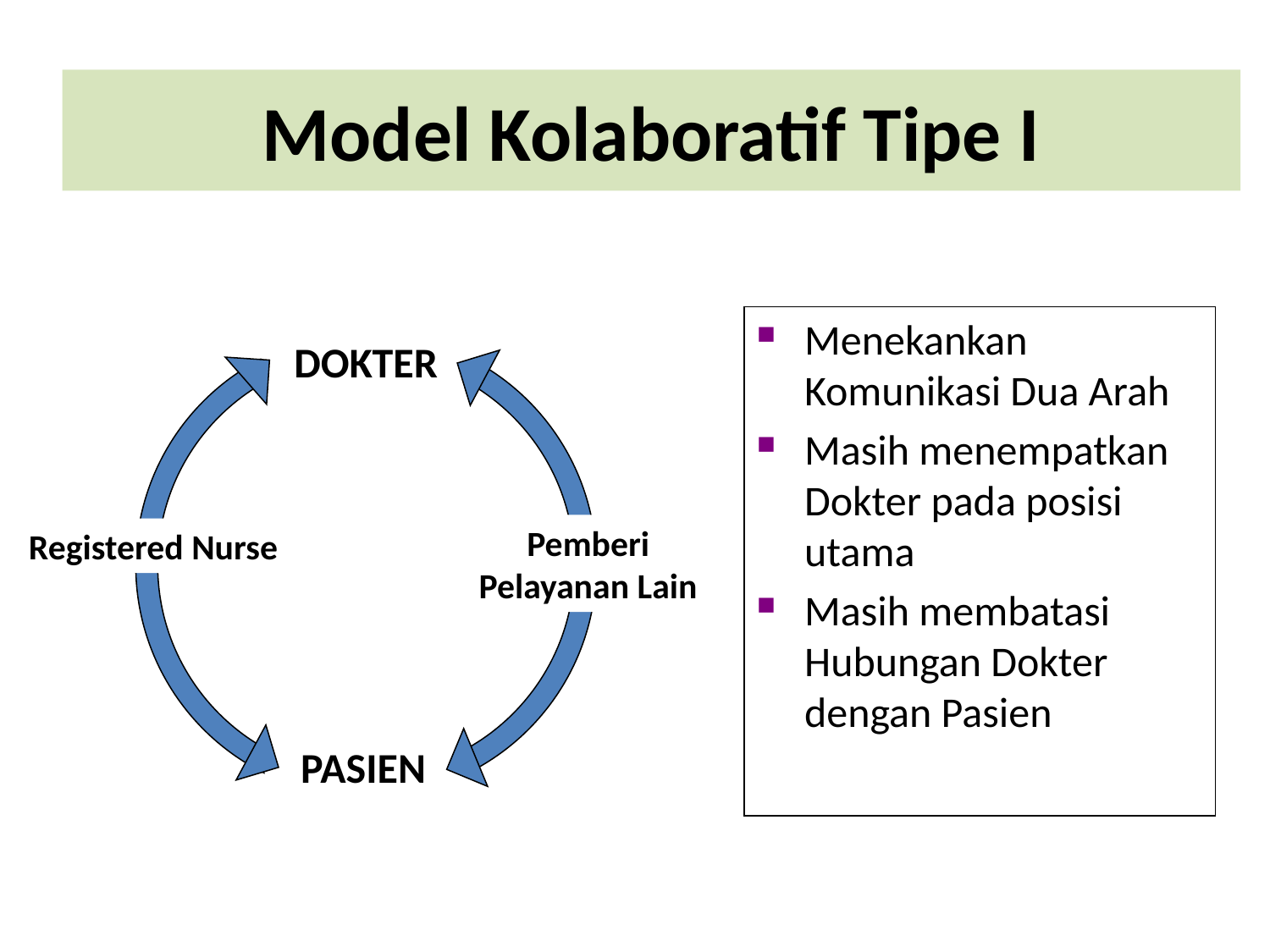

# Model Kolaboratif Tipe I
Menekankan Komunikasi Dua Arah
Masih menempatkan Dokter pada posisi utama
Masih membatasi Hubungan Dokter dengan Pasien
DOKTER

Pemberi Pelayanan Lain
Registered Nurse

PASIEN